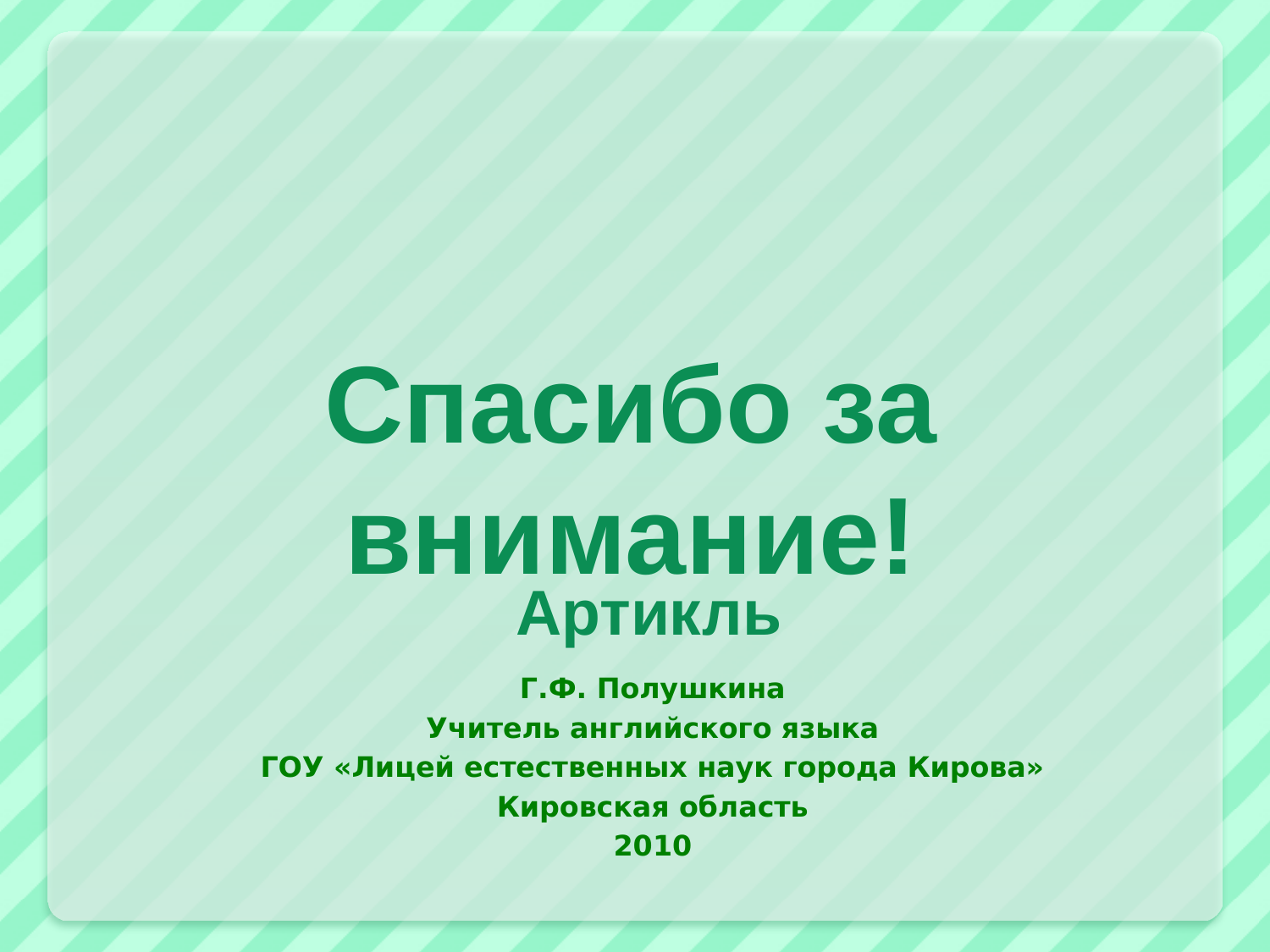

Спасибо за внимание!
# Артикль
Г.Ф. Полушкина
Учитель английского языка
ГОУ «Лицей естественных наук города Кирова»
Кировская область
2010